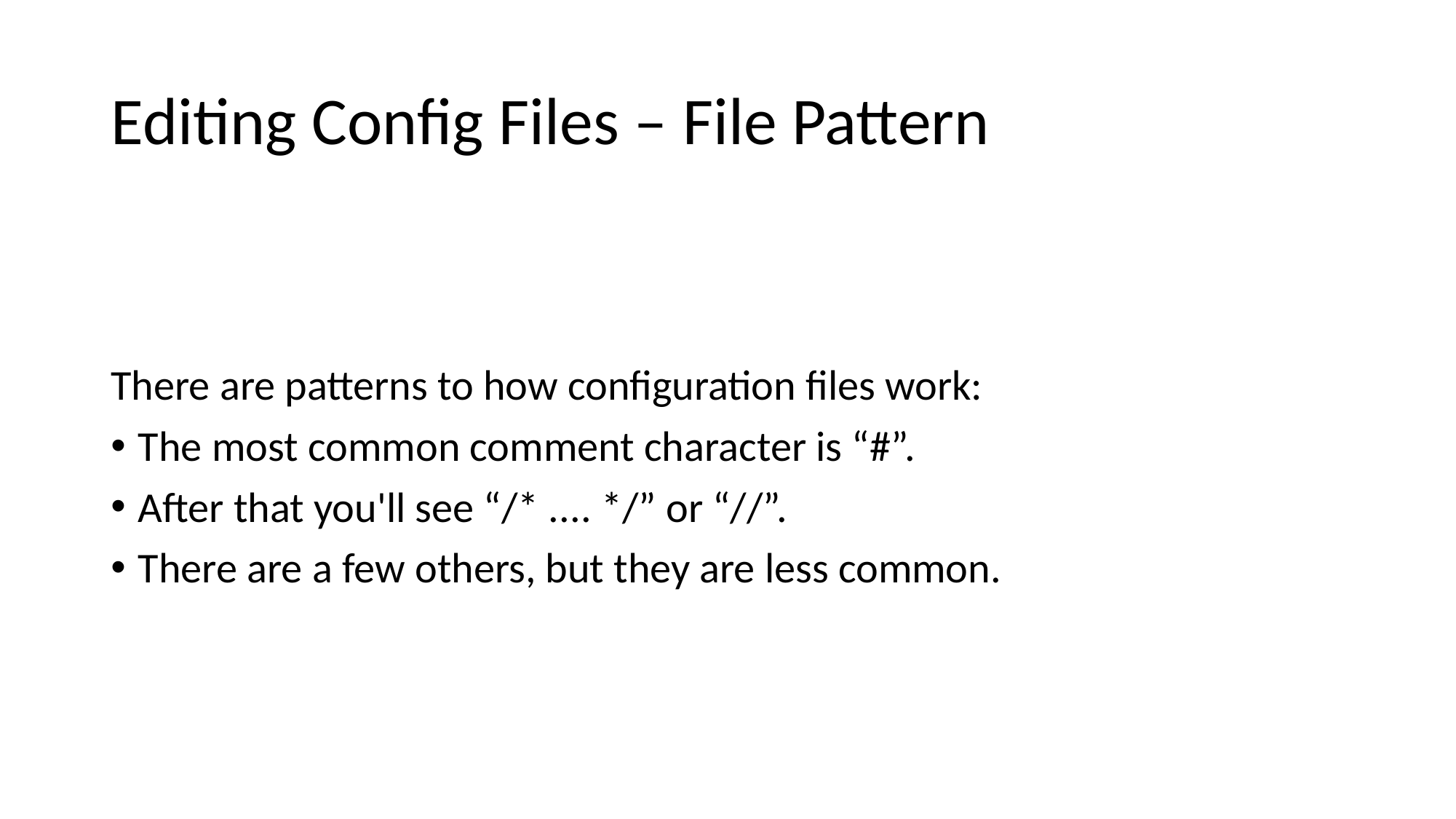

# Editing Config Files – File Pattern
There are patterns to how configuration files work:
The most common comment character is “#”.
After that you'll see “/* .... */” or “//”.
There are a few others, but they are less common.